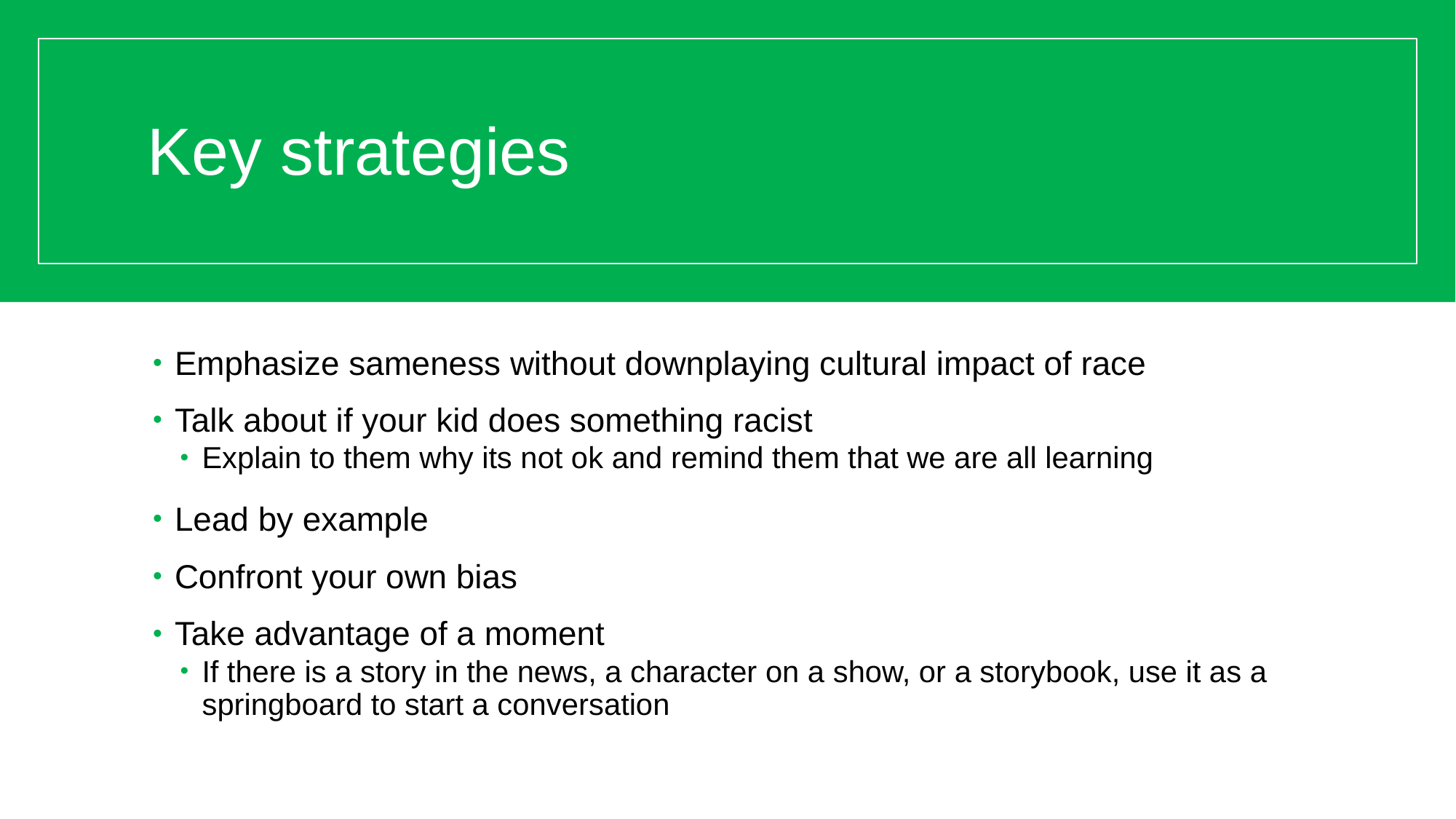

# Key strategies

Emphasize sameness without downplaying cultural impact of race
Talk about if your kid does something racist
Explain to them why its not ok and remind them that we are all learning
Lead by example
Confront your own bias
Take advantage of a moment
If there is a story in the news, a character on a show, or a storybook, use it as a springboard to start a conversation